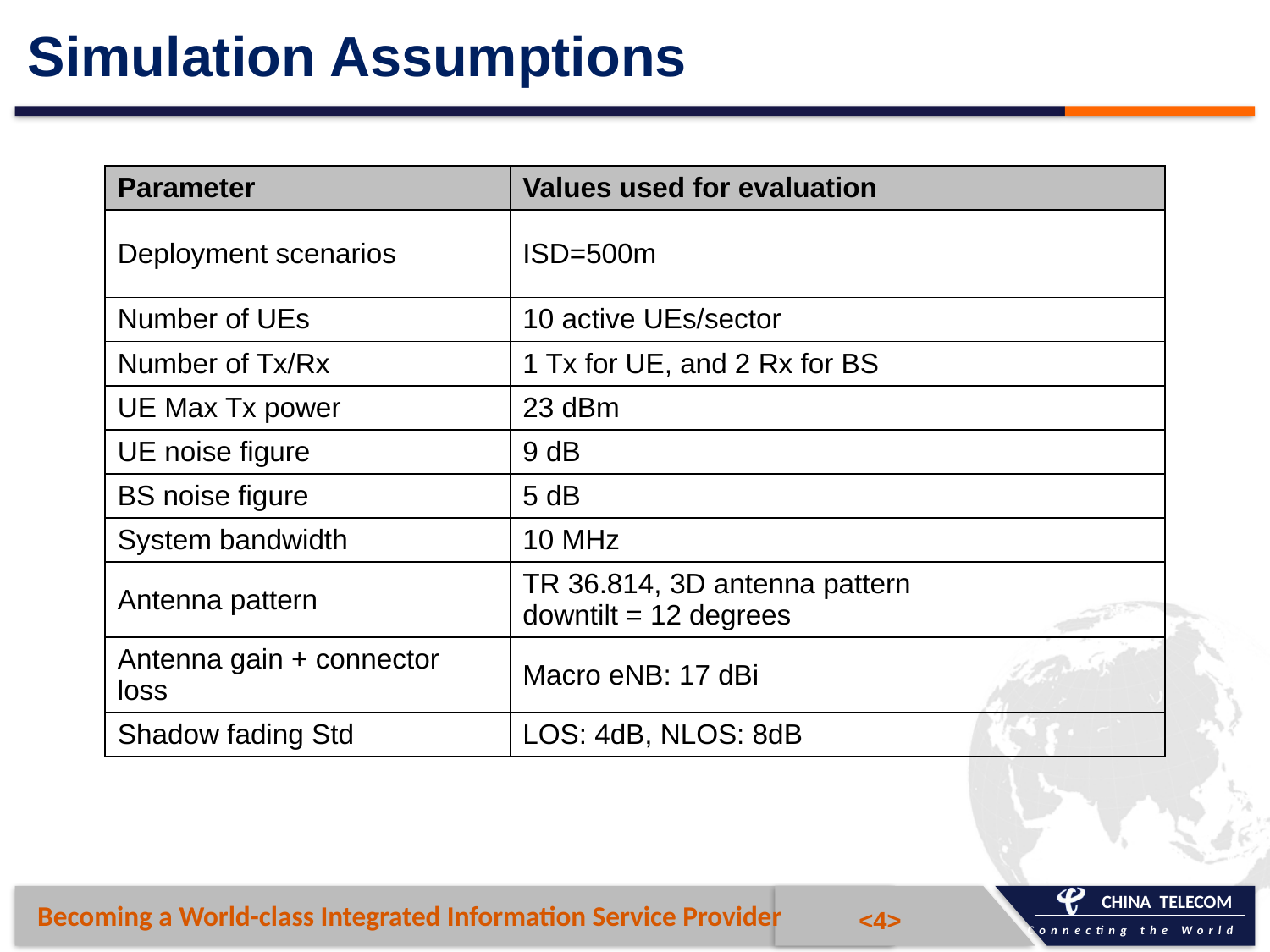

# Simulation Assumptions
| Parameter | Values used for evaluation |
| --- | --- |
| Deployment scenarios | ISD=500m |
| Number of UEs | 10 active UEs/sector |
| Number of Tx/Rx | 1 Tx for UE, and 2 Rx for BS |
| UE Max Tx power | 23 dBm |
| UE noise figure | 9 dB |
| BS noise figure | 5 dB |
| System bandwidth | 10 MHz |
| Antenna pattern | TR 36.814, 3D antenna pattern downtilt = 12 degrees |
| Antenna gain + connector loss | Macro eNB: 17 dBi |
| Shadow fading Std | LOS: 4dB, NLOS: 8dB |